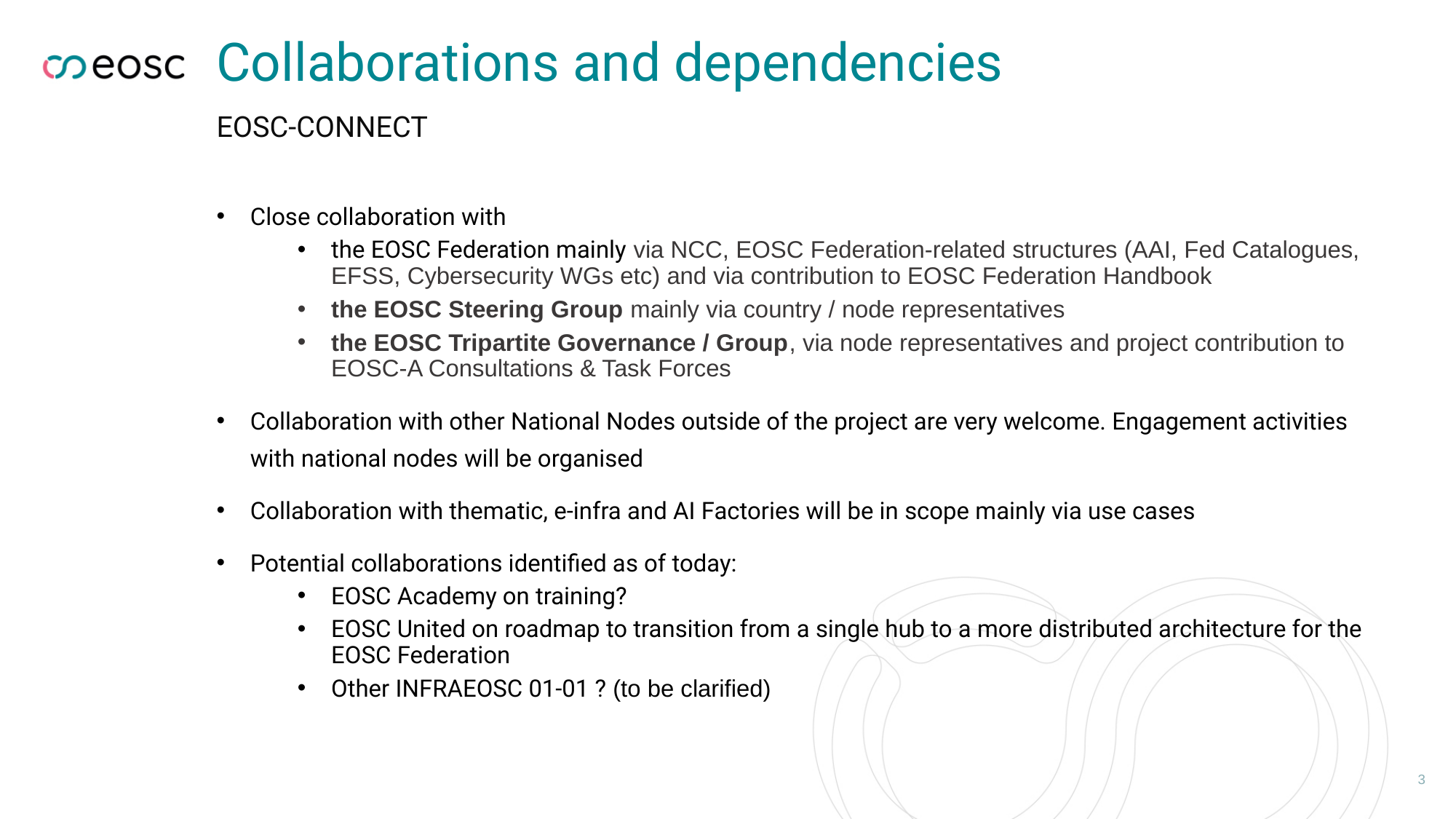

# Collaborations and dependencies
EOSC-CONNECT

Close collaboration with
the EOSC Federation mainly via NCC, EOSC Federation-related structures (AAI, Fed Catalogues, EFSS, Cybersecurity WGs etc) and via contribution to EOSC Federation Handbook
the EOSC Steering Group mainly via country / node representatives
the EOSC Tripartite Governance / Group, via node representatives and project contribution to EOSC-A Consultations & Task Forces
Collaboration with other National Nodes outside of the project are very welcome. Engagement activities with national nodes will be organised
Collaboration with thematic, e-infra and AI Factories will be in scope mainly via use cases
Potential collaborations identified as of today:
EOSC Academy on training?
EOSC United on roadmap to transition from a single hub to a more distributed architecture for the EOSC Federation
Other INFRAEOSC 01-01 ? (to be clarified)

3